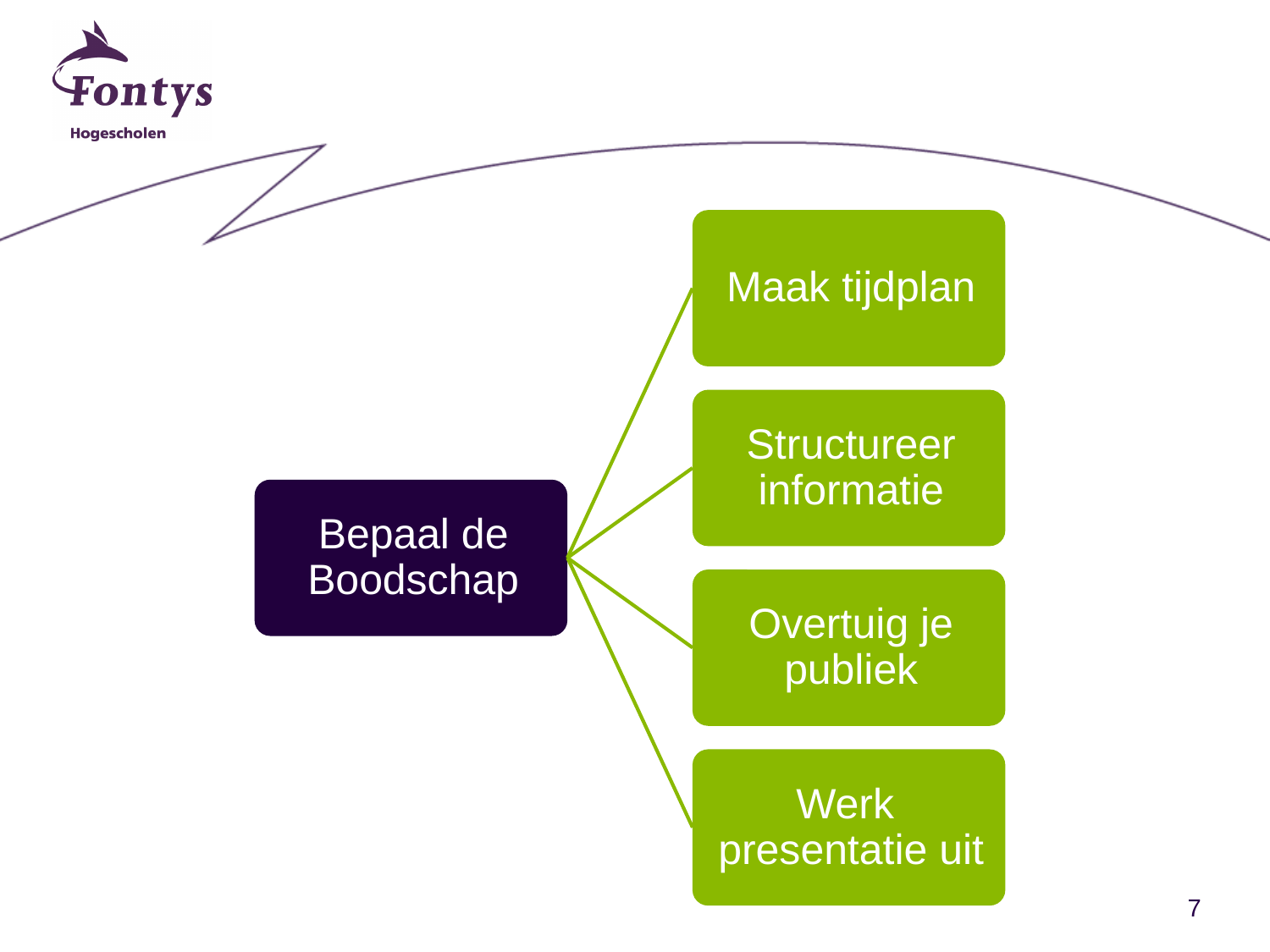

Bepaal de Boodschap

Maak tijdplan

Structureer informatie

Overtuig je publiek

Werk  presentatie uit